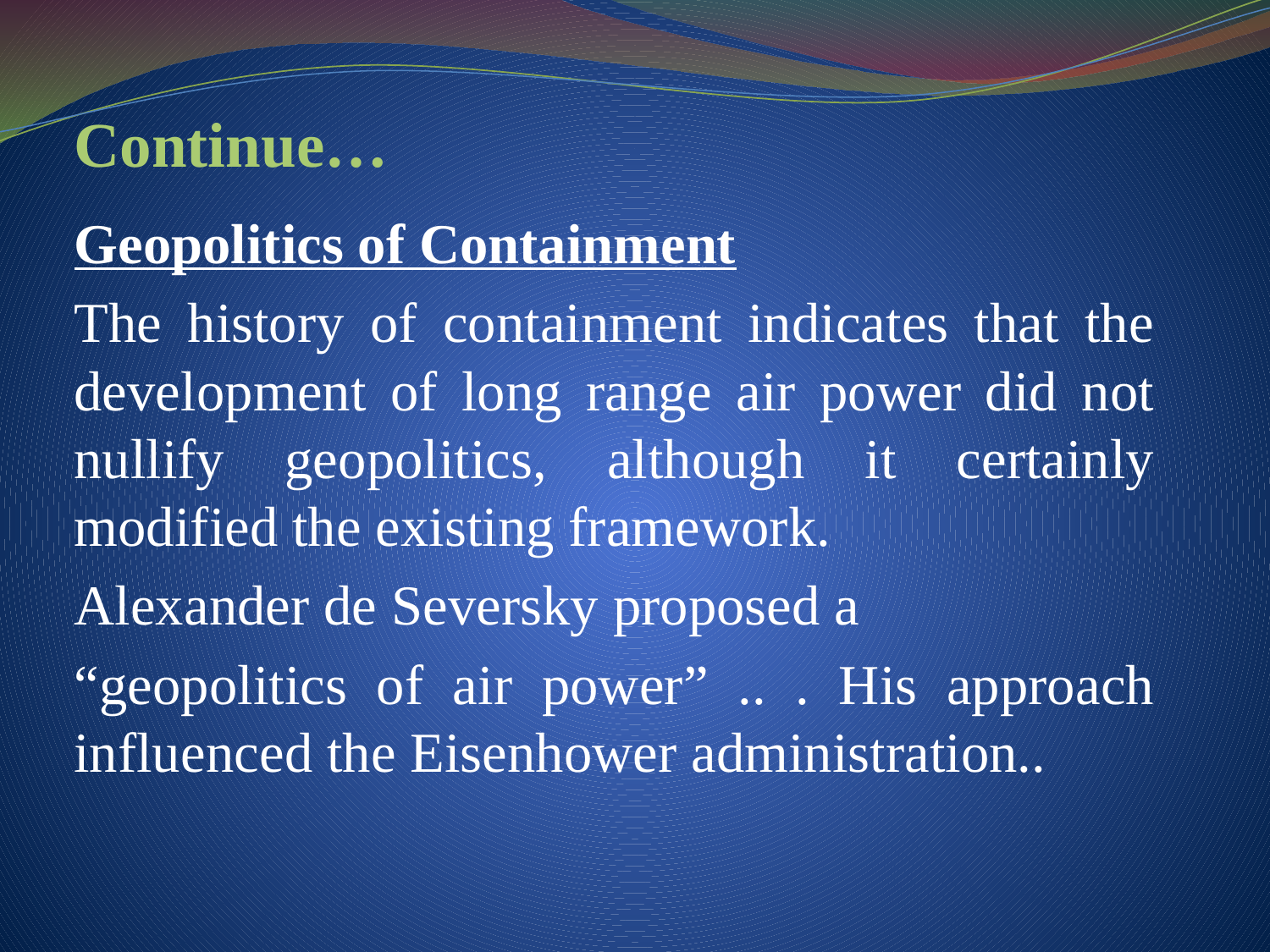

# Continue…
Geopolitics of Containment
The history of containment indicates that the development of long range air power did not nullify geopolitics, although it certainly modified the existing framework.
Alexander de Seversky proposed a
“geopolitics of air power” .. . His approach influenced the Eisenhower administration..